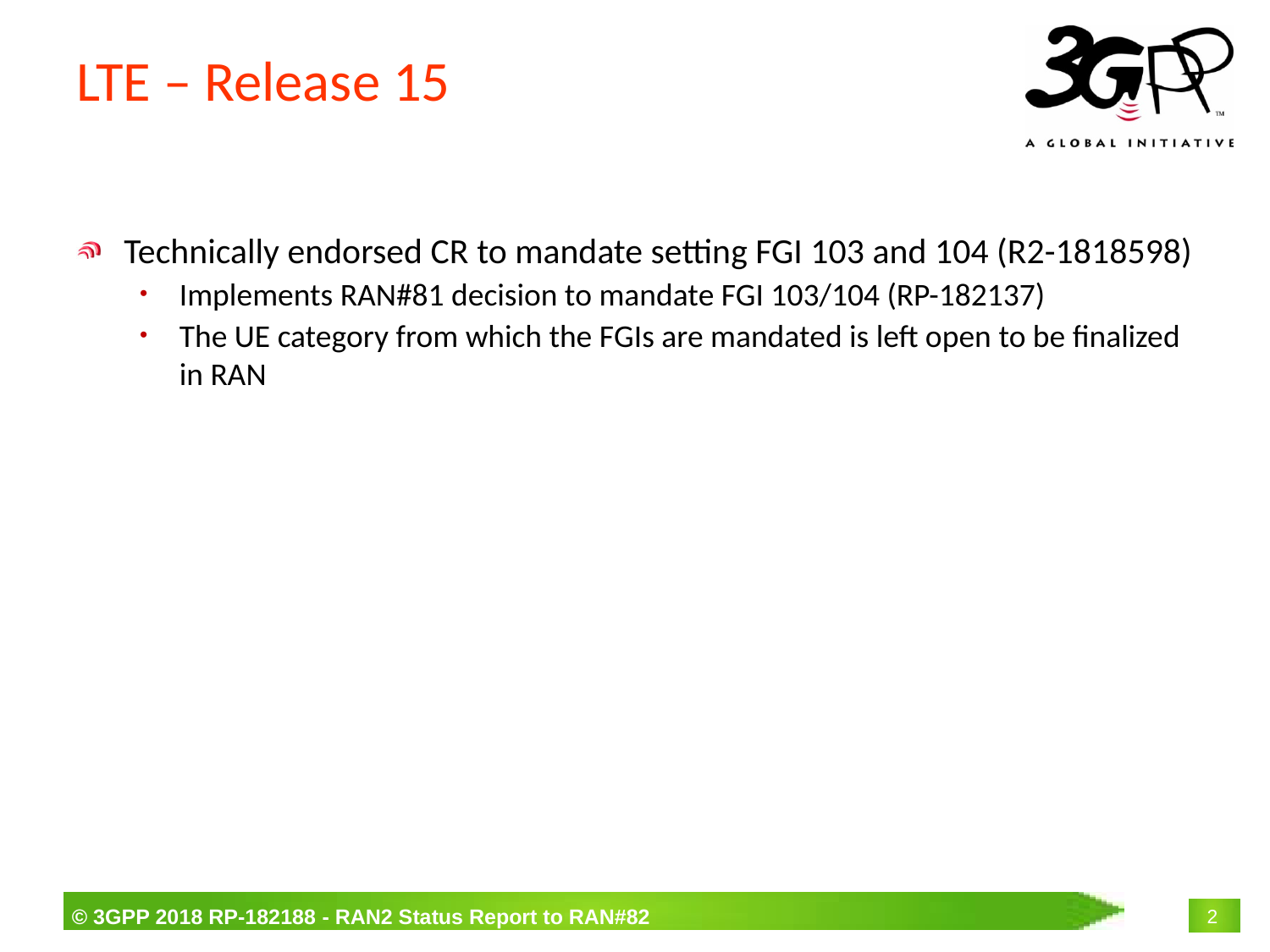

# LTE – Release 15
Technically endorsed CR to mandate setting FGI 103 and 104 (R2-1818598)
Implements RAN#81 decision to mandate FGI 103/104 (RP-182137)
The UE category from which the FGIs are mandated is left open to be finalized in RAN